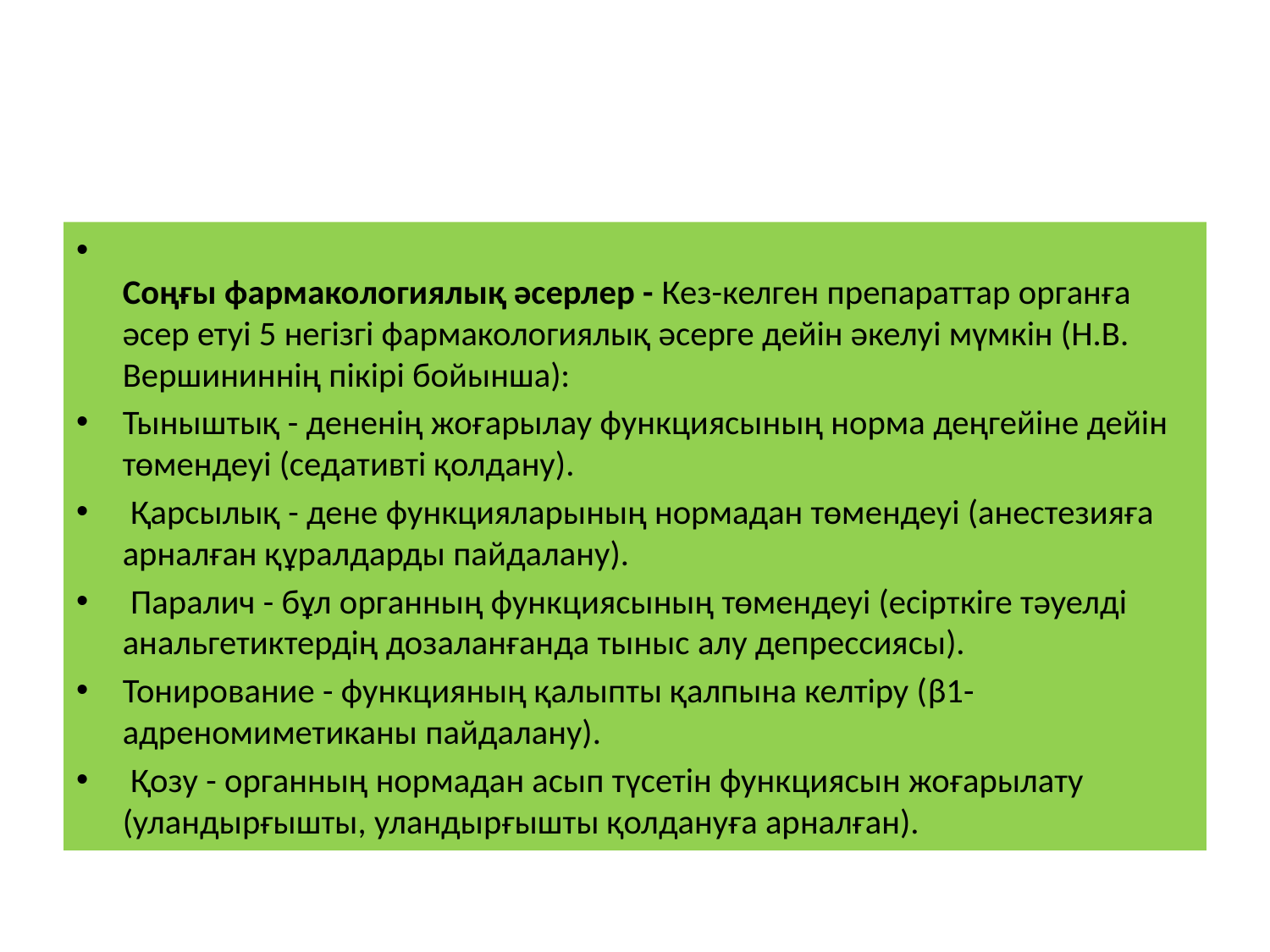

#
Соңғы фармакологиялық әсерлер - Кез-келген препараттар органға әсер етуі 5 негізгі фармакологиялық әсерге дейін әкелуі мүмкін (Н.В. Вершининнің пікірі бойынша):
Тыныштық - дененің жоғарылау функциясының норма деңгейіне дейін төмендеуі (седативті қолдану).
 Қарсылық - дене функцияларының нормадан төмендеуі (анестезияға арналған құралдарды пайдалану).
 Паралич - бұл органның функциясының төмендеуі (есірткіге тәуелді анальгетиктердің дозаланғанда тыныс алу депрессиясы).
Тонирование - функцияның қалыпты қалпына келтіру (β1-адреномиметиканы пайдалану).
 Қозу - органның нормадан асып түсетін функциясын жоғарылату (уландырғышты, уландырғышты қолдануға арналған).